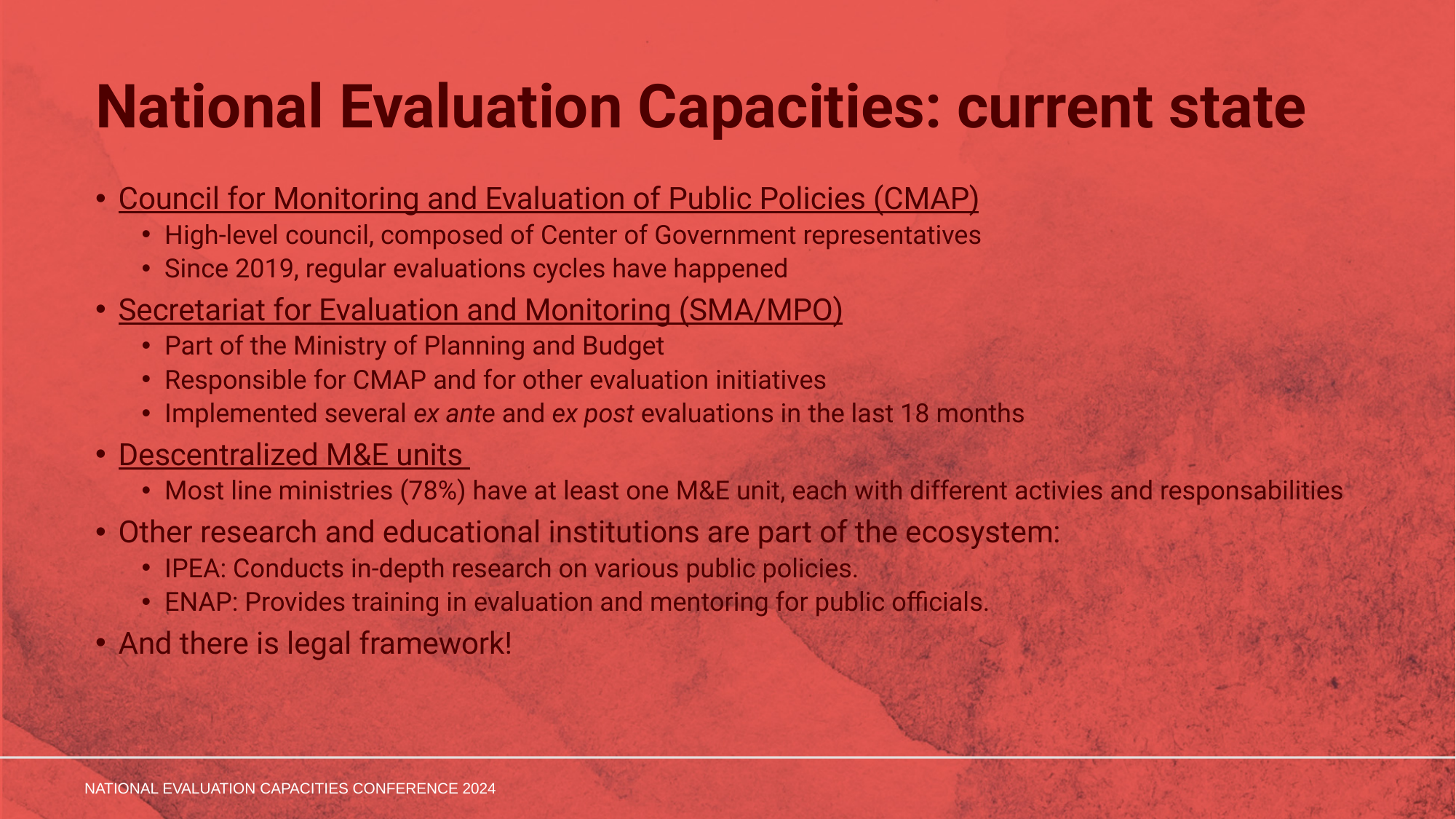

# National Evaluation Capacities: current state
Council for Monitoring and Evaluation of Public Policies (CMAP)
High-level council, composed of Center of Government representatives
Since 2019, regular evaluations cycles have happened
Secretariat for Evaluation and Monitoring (SMA/MPO)
Part of the Ministry of Planning and Budget
Responsible for CMAP and for other evaluation initiatives
Implemented several ex ante and ex post evaluations in the last 18 months
Descentralized M&E units
Most line ministries (78%) have at least one M&E unit, each with different activies and responsabilities
Other research and educational institutions are part of the ecosystem:
IPEA: Conducts in-depth research on various public policies.
ENAP: Provides training in evaluation and mentoring for public officials.
And there is legal framework!